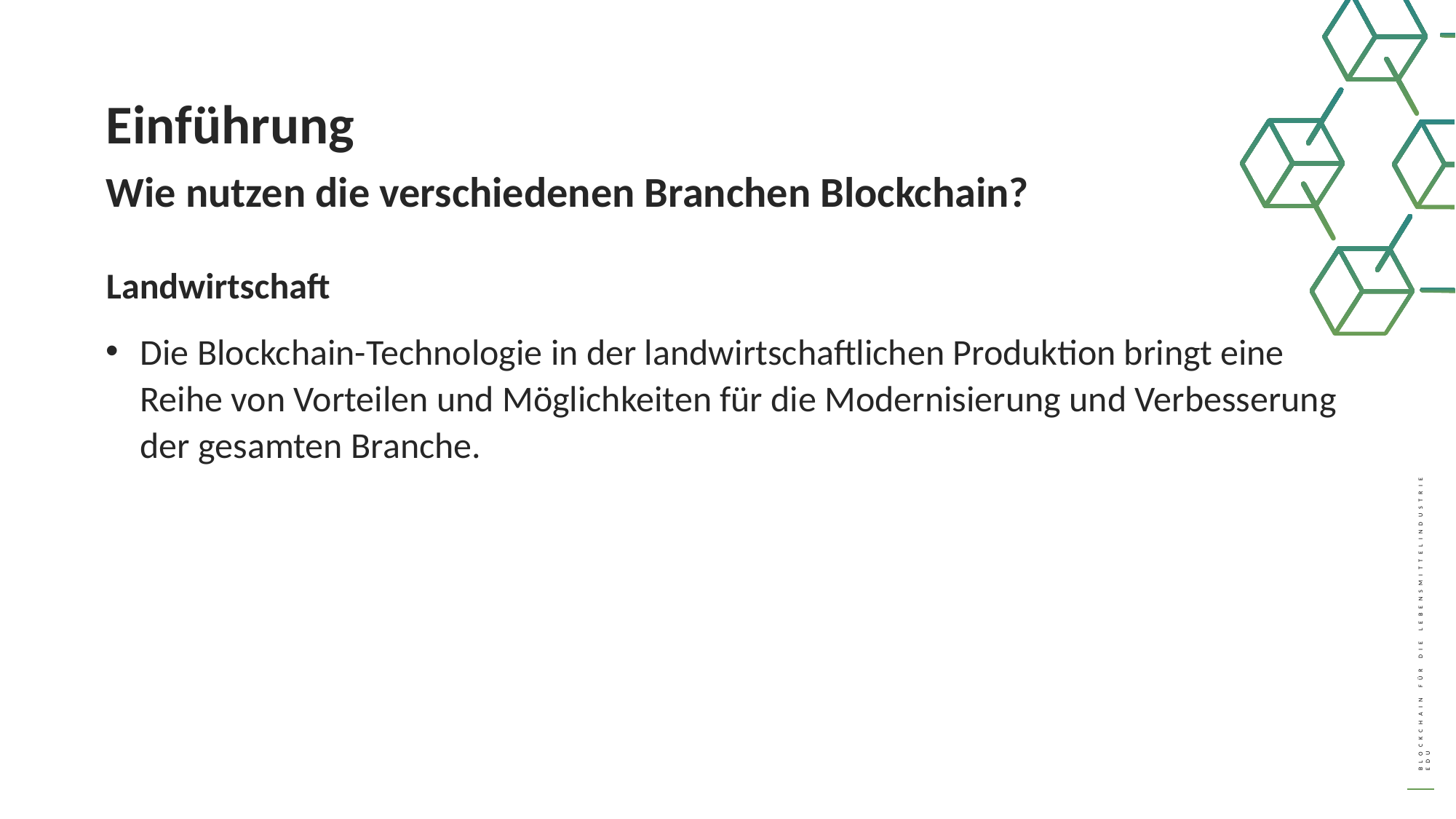

Einführung
Wie nutzen die verschiedenen Branchen Blockchain?
Landwirtschaft
Die Blockchain-Technologie in der landwirtschaftlichen Produktion bringt eine Reihe von Vorteilen und Möglichkeiten für die Modernisierung und Verbesserung der gesamten Branche.